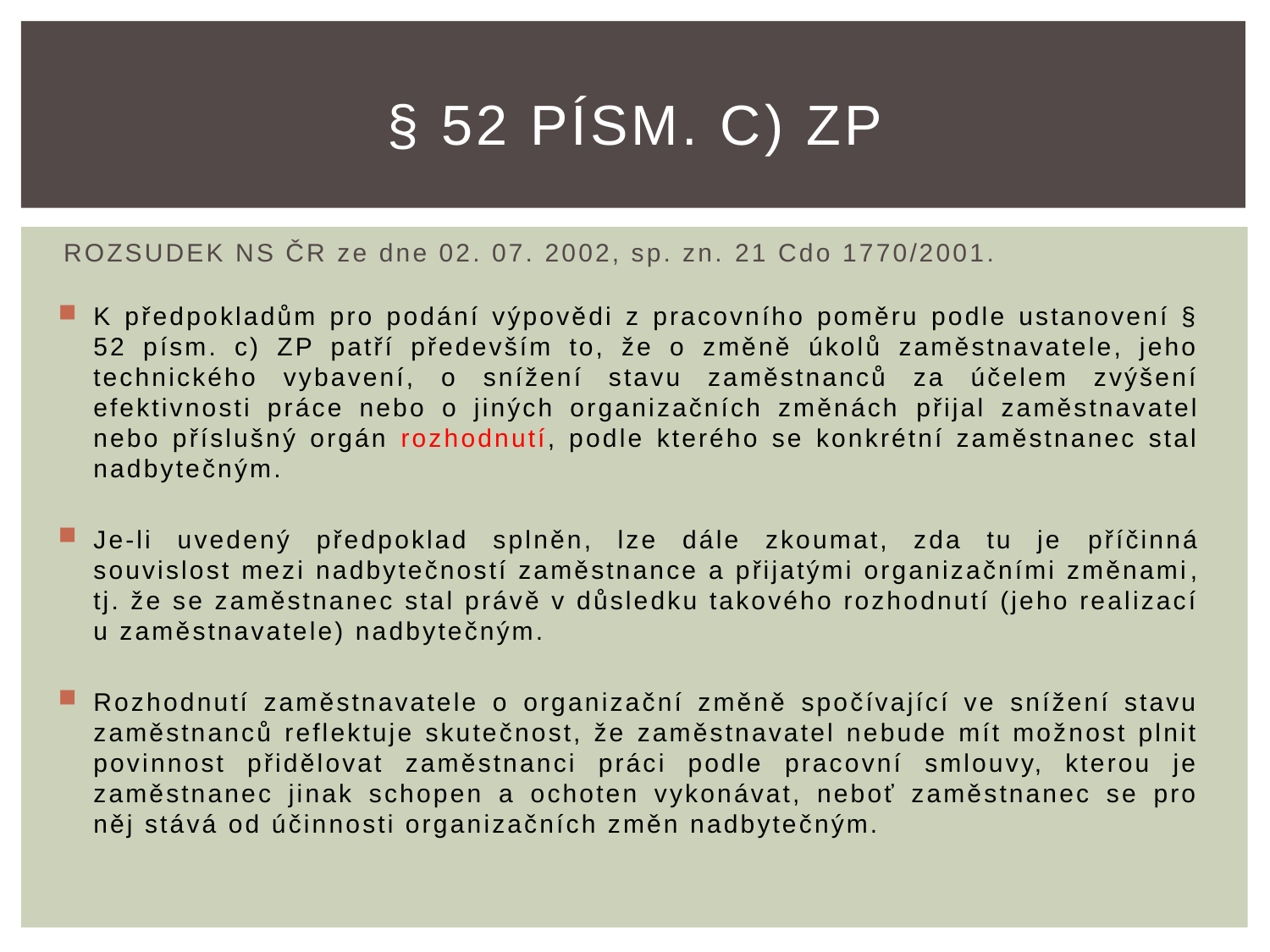

# § 52 písm. C) ZP
ROZSUDEK NS ČR ze dne 02. 07. 2002, sp. zn. 21 Cdo 1770/2001.

K předpokladům pro podání výpovědi z pracovního poměru podle ustanovení § 52 písm. c) ZP patří především to, že o změně úkolů zaměstnavatele, jeho technického vybavení, o snížení stavu zaměstnanců za účelem zvýšení efektivnosti práce nebo o jiných organizačních změnách přijal zaměstnavatel nebo příslušný orgán rozhodnutí, podle kterého se konkrétní zaměstnanec stal nadbytečným.

Je-li uvedený předpoklad splněn, lze dále zkoumat, zda tu je příčinná souvislost mezi nadbytečností zaměstnance a přijatými organizačními změnami, tj. že se zaměstnanec stal právě v důsledku takového rozhodnutí (jeho realizací u zaměstnavatele) nadbytečným.

Rozhodnutí zaměstnavatele o organizační změně spočívající ve snížení stavu zaměstnanců reflektuje skutečnost, že zaměstnavatel nebude mít možnost plnit povinnost přidělovat zaměstnanci práci podle pracovní smlouvy, kterou je zaměstnanec jinak schopen a ochoten vykonávat, neboť zaměstnanec se pro něj stává od účinnosti organizačních změn nadbytečným.